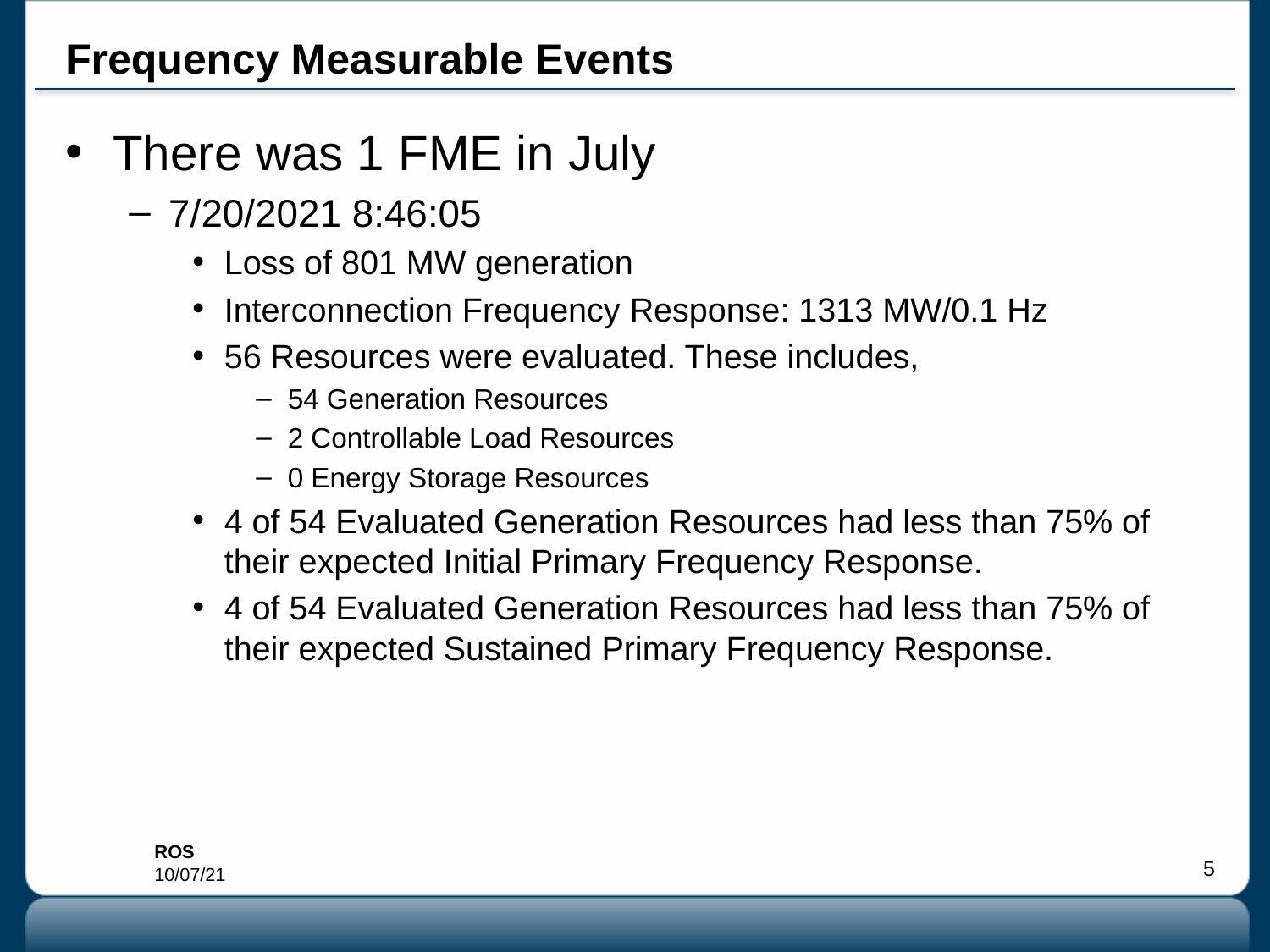

# Frequency Measurable Events
There was 1 FME in July
7/20/2021 8:46:05
Loss of 801 MW generation
Interconnection Frequency Response: 1313 MW/0.1 Hz
56 Resources were evaluated. These includes,
54 Generation Resources
2 Controllable Load Resources
0 Energy Storage Resources
4 of 54 Evaluated Generation Resources had less than 75% of their expected Initial Primary Frequency Response.
4 of 54 Evaluated Generation Resources had less than 75% of their expected Sustained Primary Frequency Response.